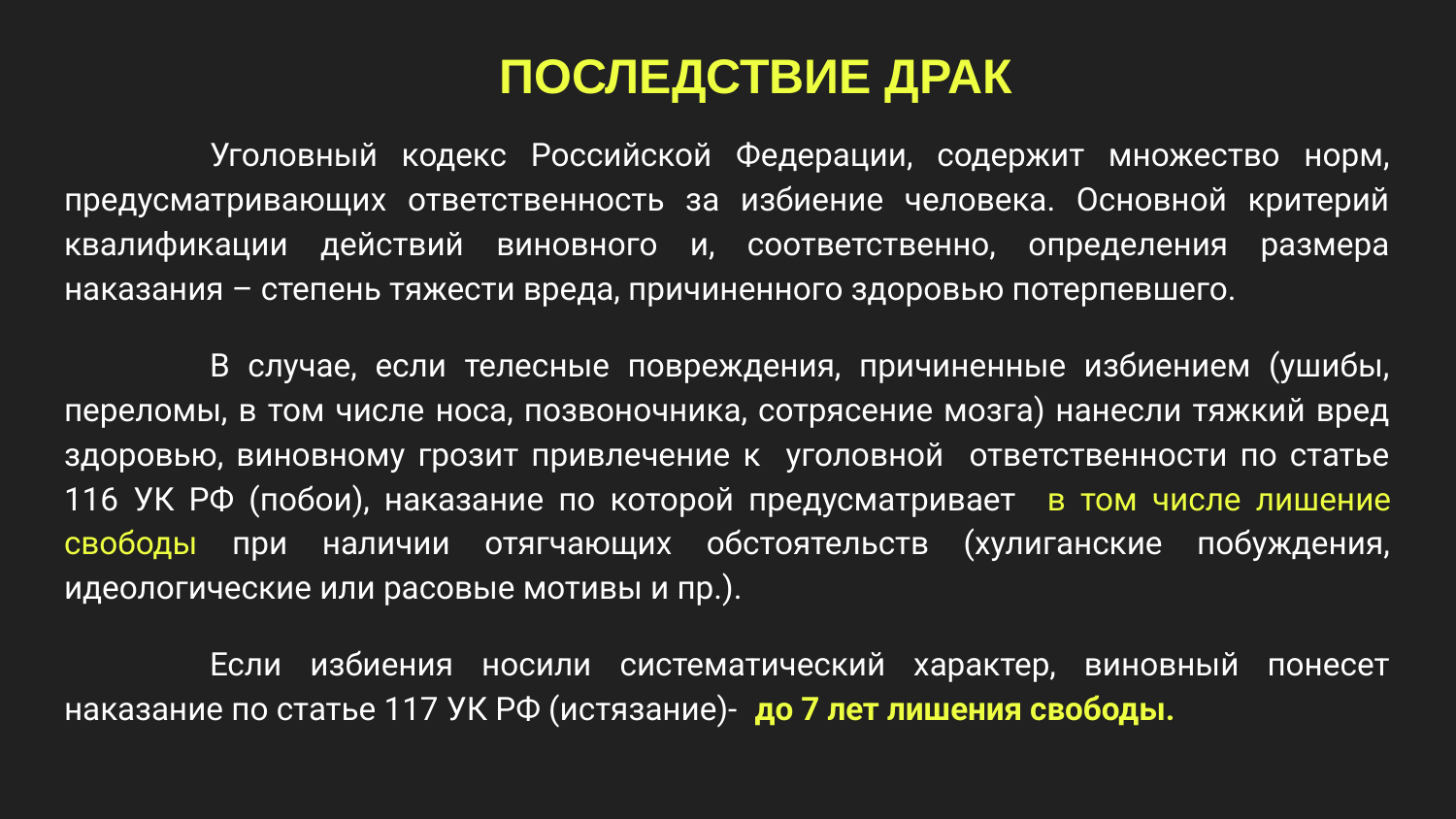

# ПОСЛЕДСТВИЕ ДРАК
	Уголовный кодекс Российской Федерации, содержит множество норм, предусматривающих ответственность за избиение человека. Основной критерий квалификации действий виновного и, соответственно, определения размера наказания – степень тяжести вреда, причиненного здоровью потерпевшего.
	В случае, если телесные повреждения, причиненные избиением (ушибы, переломы, в том числе носа, позвоночника, сотрясение мозга) нанесли тяжкий вред здоровью, виновному грозит привлечение к  уголовной  ответственности по статье 116 УК РФ (побои), наказание по которой предусматривает  в том числе лишение свободы при наличии отягчающих обстоятельств (хулиганские побуждения, идеологические или расовые мотивы и пр.).
	Если избиения носили систематический характер, виновный понесет наказание по статье 117 УК РФ (истязание)-  до 7 лет лишения свободы.